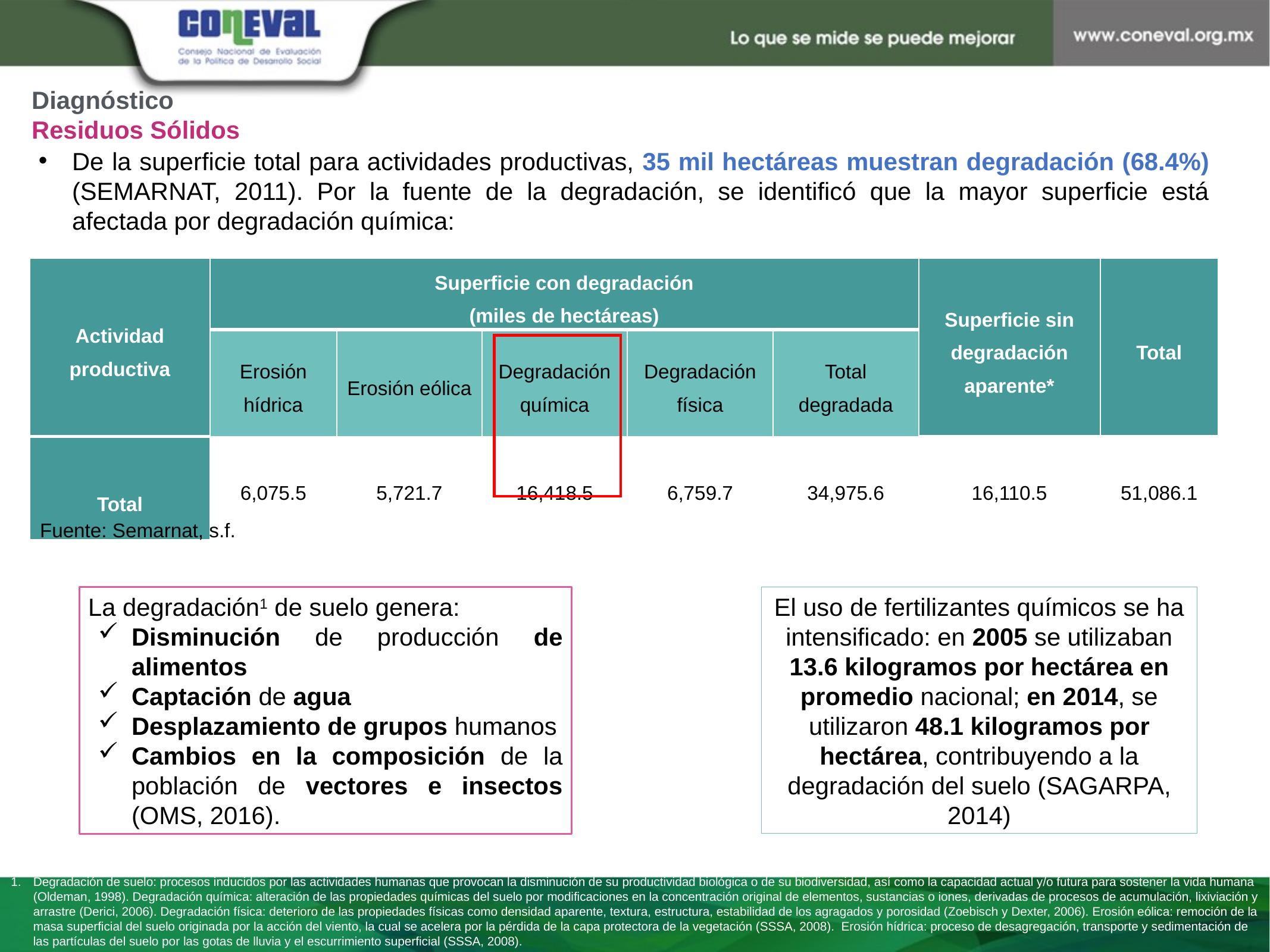

Diagnóstico
Residuos Sólidos
De la superficie total para actividades productivas, 35 mil hectáreas muestran degradación (68.4%) (SEMARNAT, 2011). Por la fuente de la degradación, se identificó que la mayor superficie está afectada por degradación química:
| Actividad productiva | Superficie con degradación (miles de hectáreas) |  |  |  |  | Superficie sin degradación aparente\* | Total |
| --- | --- | --- | --- | --- | --- | --- | --- |
|  | Erosión hídrica | Erosión eólica | Degradación química | Degradación física | Total degradada |  |  |
| Total | 6,075.5 | 5,721.7 | 16,418.5 | 6,759.7 | 34,975.6 | 16,110.5 | 51,086.1 |

Fuente: Semarnat, s.f.
El uso de fertilizantes químicos se ha intensificado: en 2005 se utilizaban 13.6 kilogramos por hectárea en promedio nacional; en 2014, se utilizaron 48.1 kilogramos por hectárea, contribuyendo a la degradación del suelo (SAGARPA, 2014)
La degradación1 de suelo genera:
Disminución de producción de alimentos
Captación de agua
Desplazamiento de grupos humanos
Cambios en la composición de la población de vectores e insectos (OMS, 2016).
Degradación de suelo: procesos inducidos por las actividades humanas que provocan la disminución de su productividad biológica o de su biodiversidad, así como la capacidad actual y/o futura para sostener la vida humana (Oldeman, 1998). Degradación química: alteración de las propiedades químicas del suelo por modificaciones en la concentración original de elementos, sustancias o iones, derivadas de procesos de acumulación, lixiviación y arrastre (Derici, 2006). Degradación física: deterioro de las propiedades físicas como densidad aparente, textura, estructura, estabilidad de los agragados y porosidad (Zoebisch y Dexter, 2006). Erosión eólica: remoción de la masa superficial del suelo originada por la acción del viento, la cual se acelera por la pérdida de la capa protectora de la vegetación (SSSA, 2008).  Erosión hídrica: proceso de desagregación, transporte y sedimentación de las partículas del suelo por las gotas de lluvia y el escurrimiento superficial (SSSA, 2008).